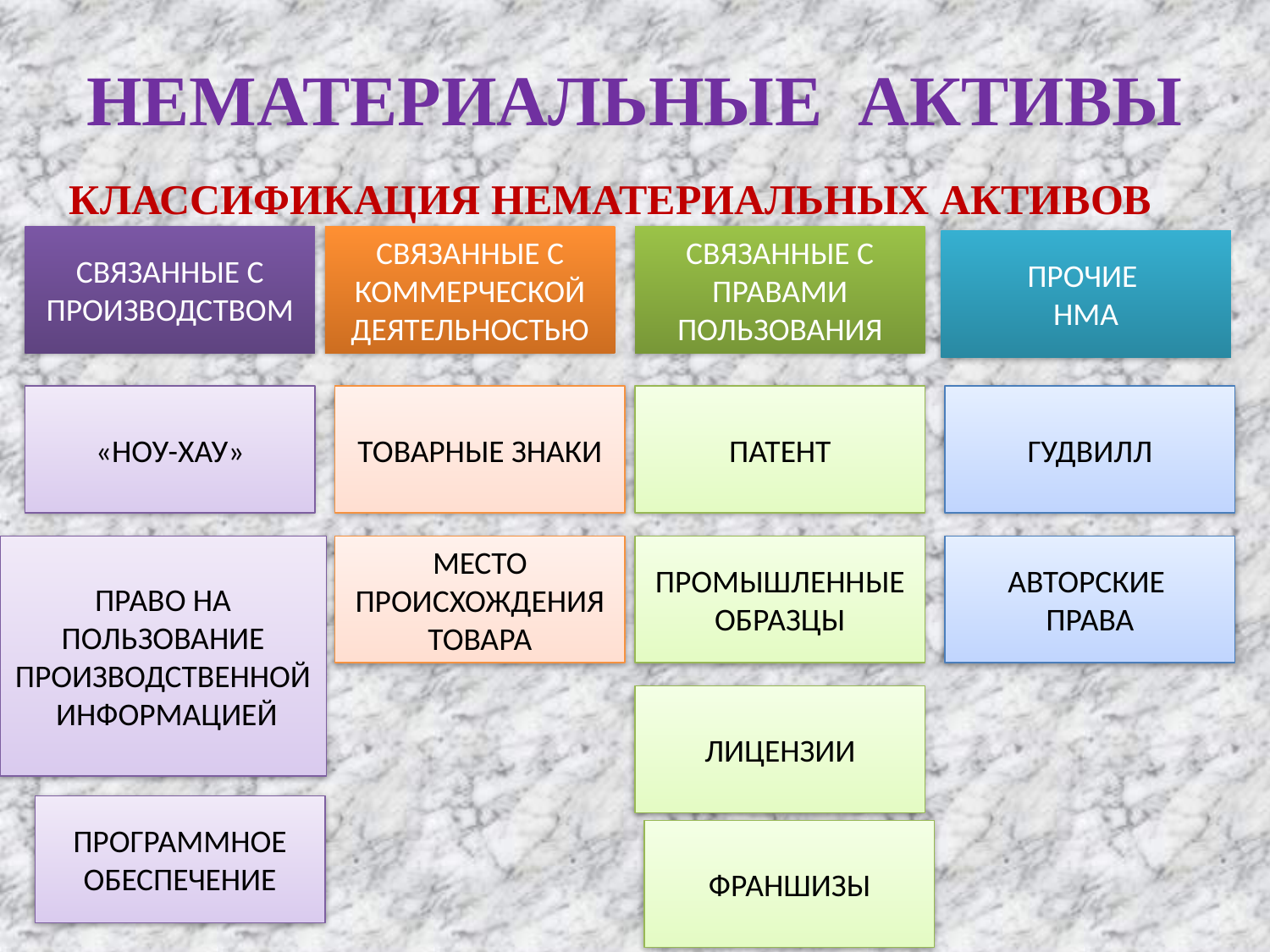

# НЕМАТЕРИАЛЬНЫЕ  АКТИВЫ
   КЛАССИФИКАЦИЯ НЕМАТЕРИАЛЬНЫХ АКТИВОВ
СВЯЗАННЫЕ С ПРОИЗВОДСТВОМ
СВЯЗАННЫЕ С КОММЕРЧЕСКОЙ ДЕЯТЕЛЬНОСТЬЮ
СВЯЗАННЫЕ С ПРАВАМИ ПОЛЬЗОВАНИЯ
ПРОЧИЕ
НМА
«НОУ-ХАУ»
ТОВАРНЫЕ ЗНАКИ
ПАТЕНТ
ГУДВИЛЛ
ПРАВО НА ПОЛЬЗОВАНИЕ ПРОИЗВОДСТВЕННОЙ  ИНФОРМАЦИЕЙ
МЕСТО ПРОИСХОЖДЕНИЯ ТОВАРА
ПРОМЫШЛЕННЫЕ ОБРАЗЦЫ
АВТОРСКИЕ
ПРАВА
ЛИЦЕНЗИИ
ПРОГРАММНОЕ ОБЕСПЕЧЕНИЕ
ФРАНШИЗЫ